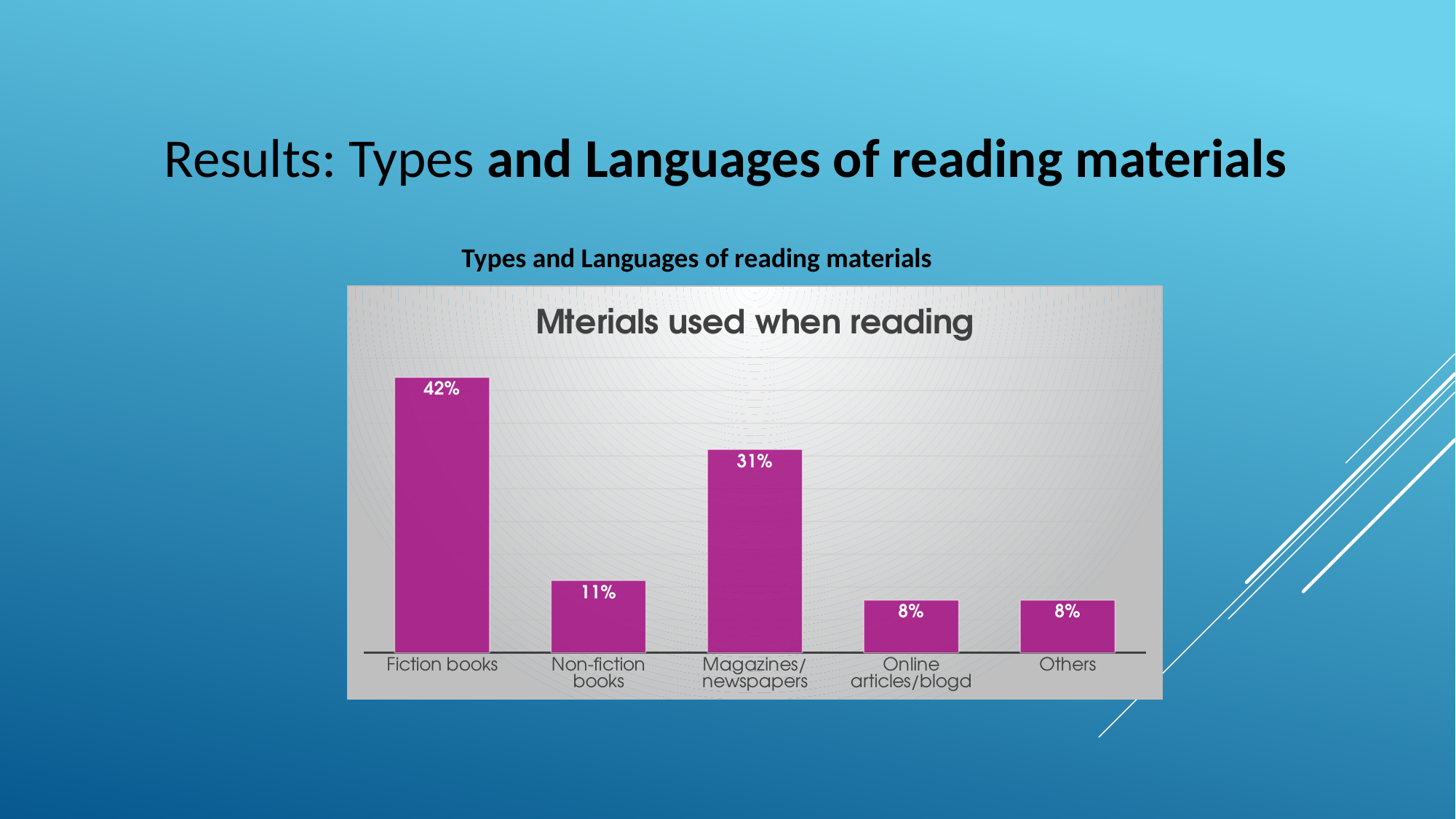

Results: Types and Languages of reading materials

Types and Languages of reading materials

### Chart: Mterials used when reading

| Category |  |
|---|---|
| Fiction books | 0.42 |
| Non-fiction books | 0.11 |
| Magazines/newspapers | 0.31 |
| Online articles/blogd | 0.08 |
| Others | 0.08 |